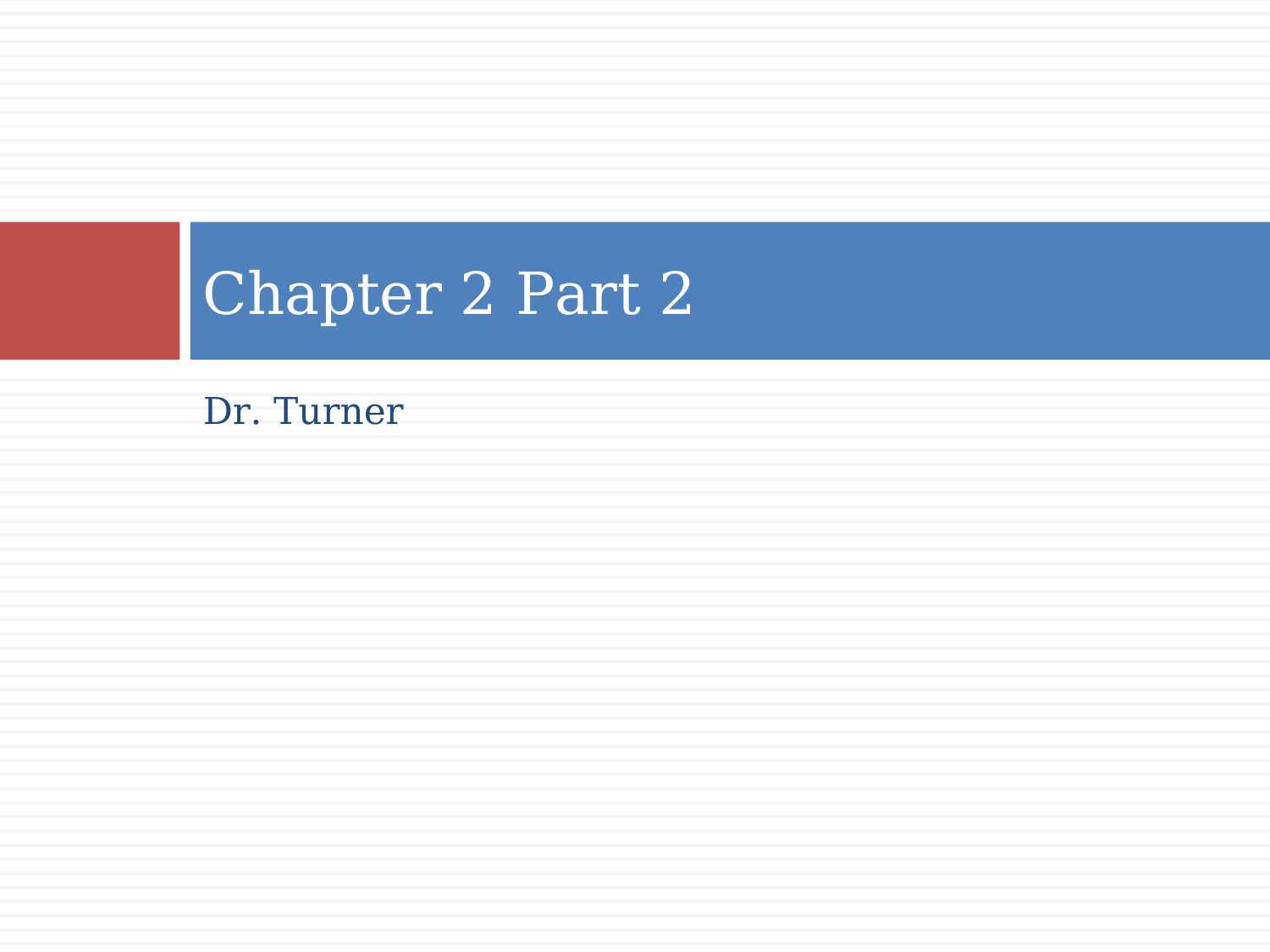

# Chapter 2 Part 2
Dr. Turner